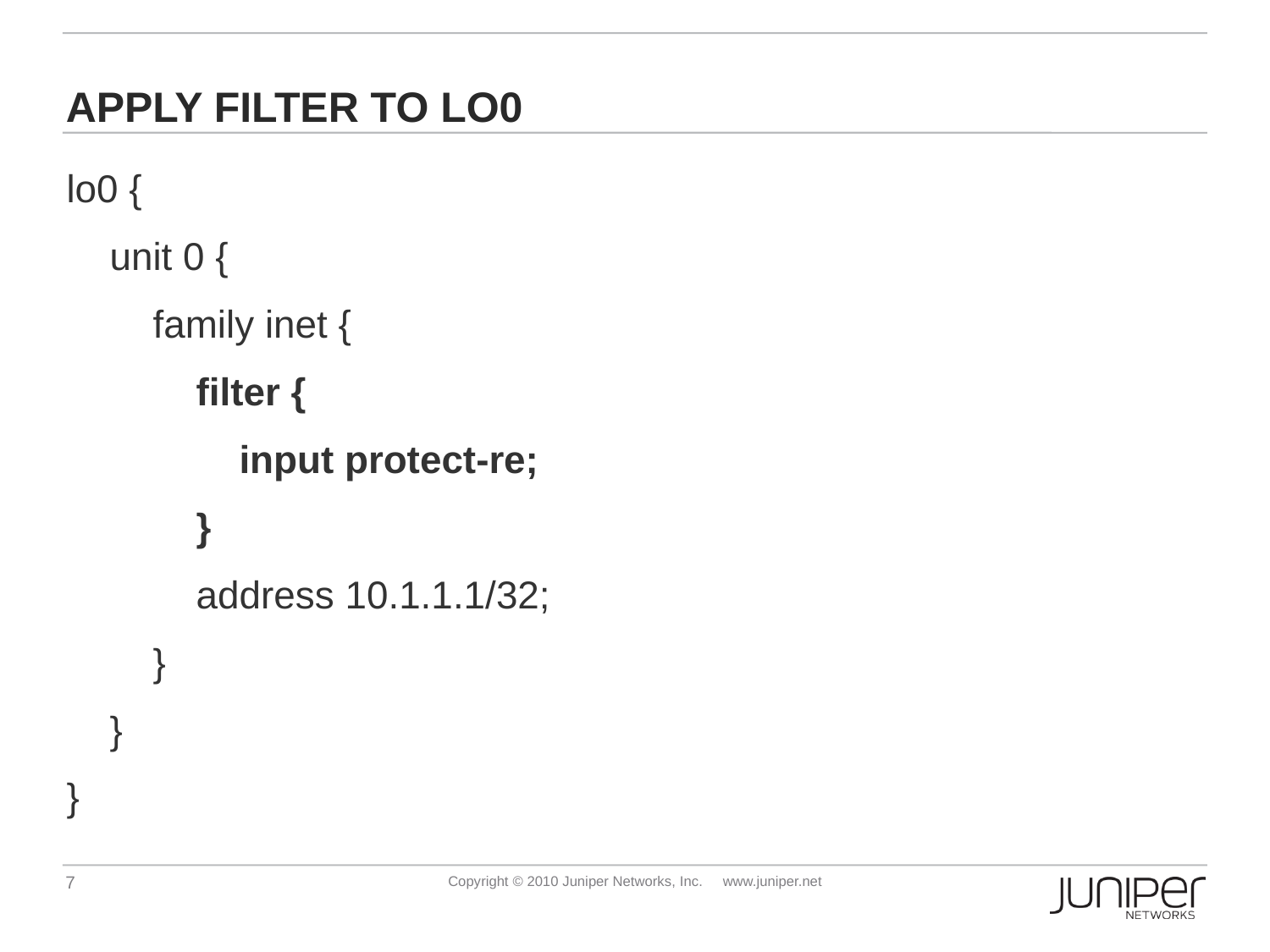

# Apply filter to lo0
lo0 {
    unit 0 {
        family inet {
            filter {
                input protect-re;
            }
            address 10.1.1.1/32;
        }
    }
}